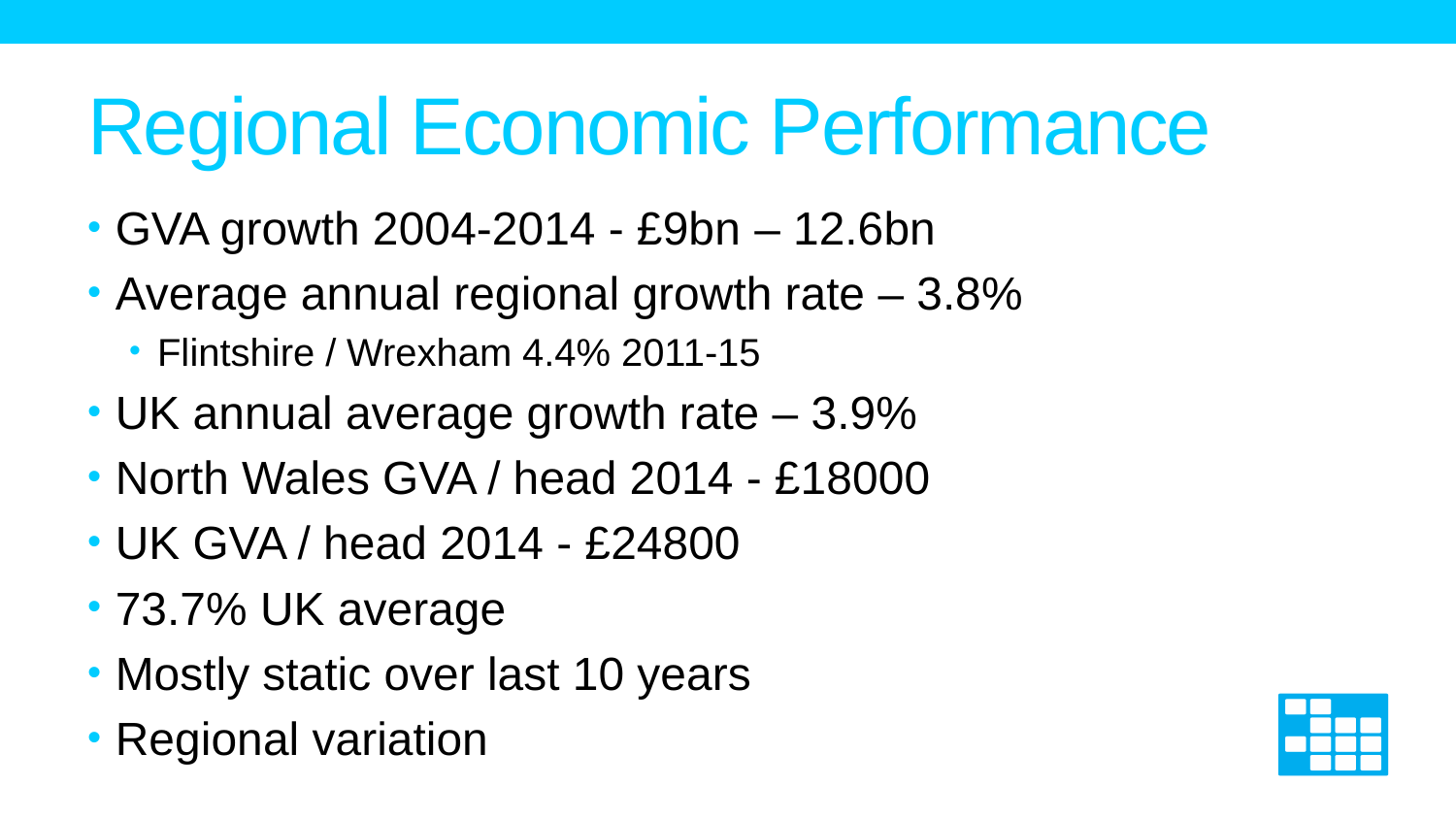

# Regional Economic Performance
GVA growth 2004-2014 - £9bn – 12.6bn
Average annual regional growth rate – 3.8%
Flintshire / Wrexham 4.4% 2011-15
UK annual average growth rate – 3.9%
North Wales GVA / head 2014 - £18000
UK GVA / head 2014 - £24800
73.7% UK average
Mostly static over last 10 years
Regional variation